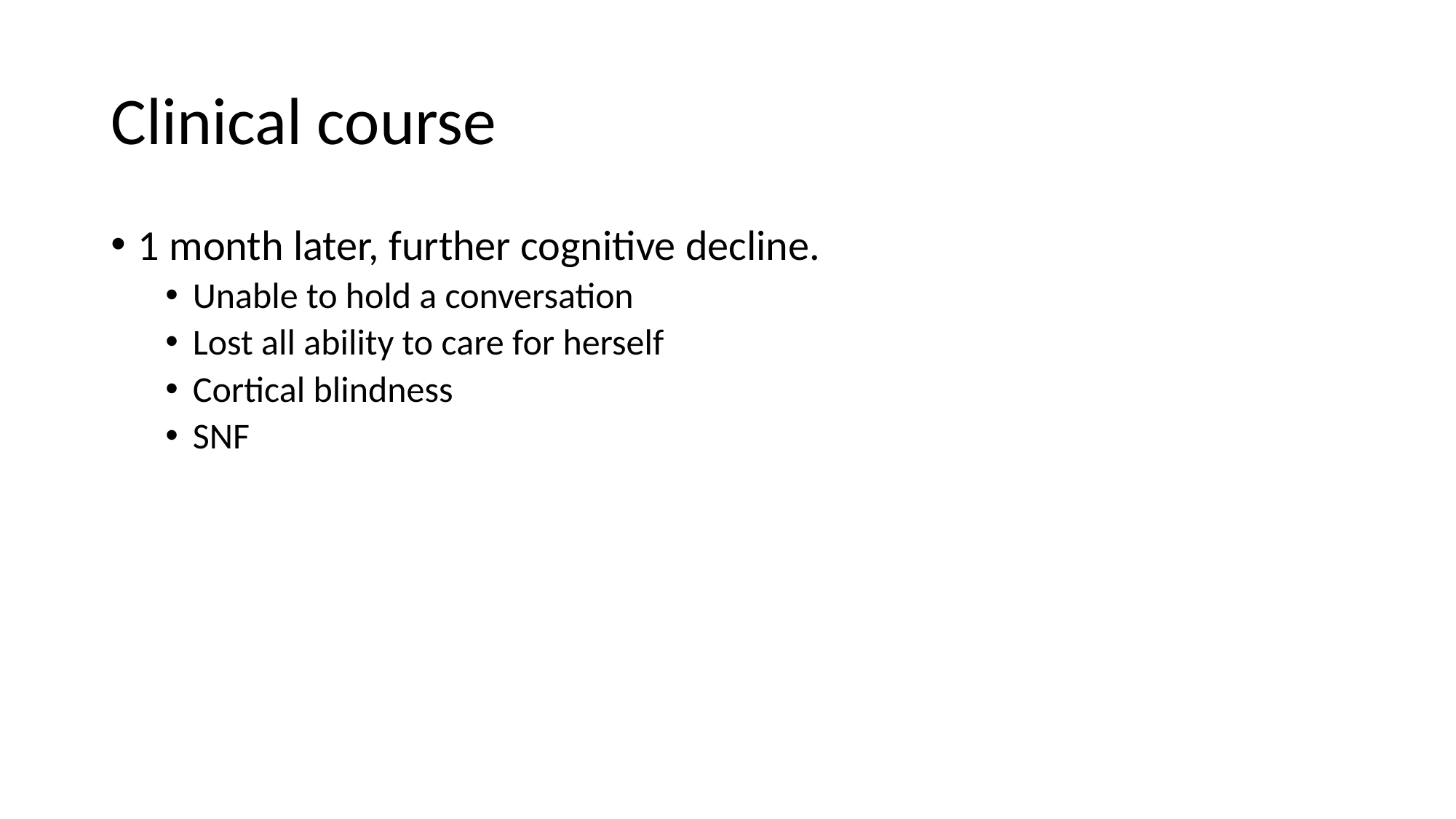

# Clinical course
1 month later, further cognitive decline.
Unable to hold a conversation
Lost all ability to care for herself
Cortical blindness
SNF